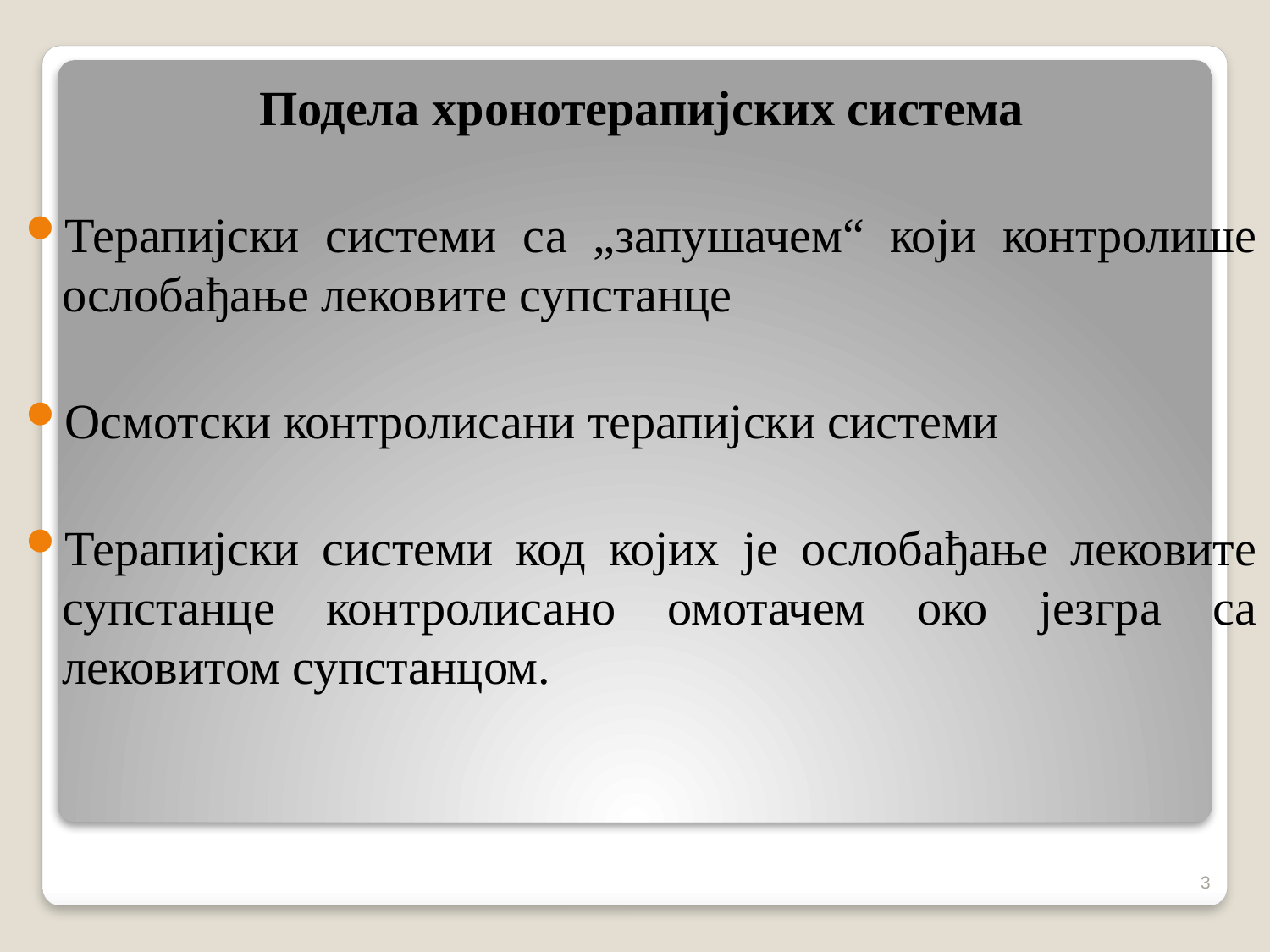

Подела хронотерапијских система

Терапијски системи са „запушачем“ који контролише ослобађање лековите супстанце

Осмотски контролисани терапијски системи

Терапијски системи код којих је ослобађање лековите супстанце контролисано омотачем око језгра са лековитом супстанцом.

3